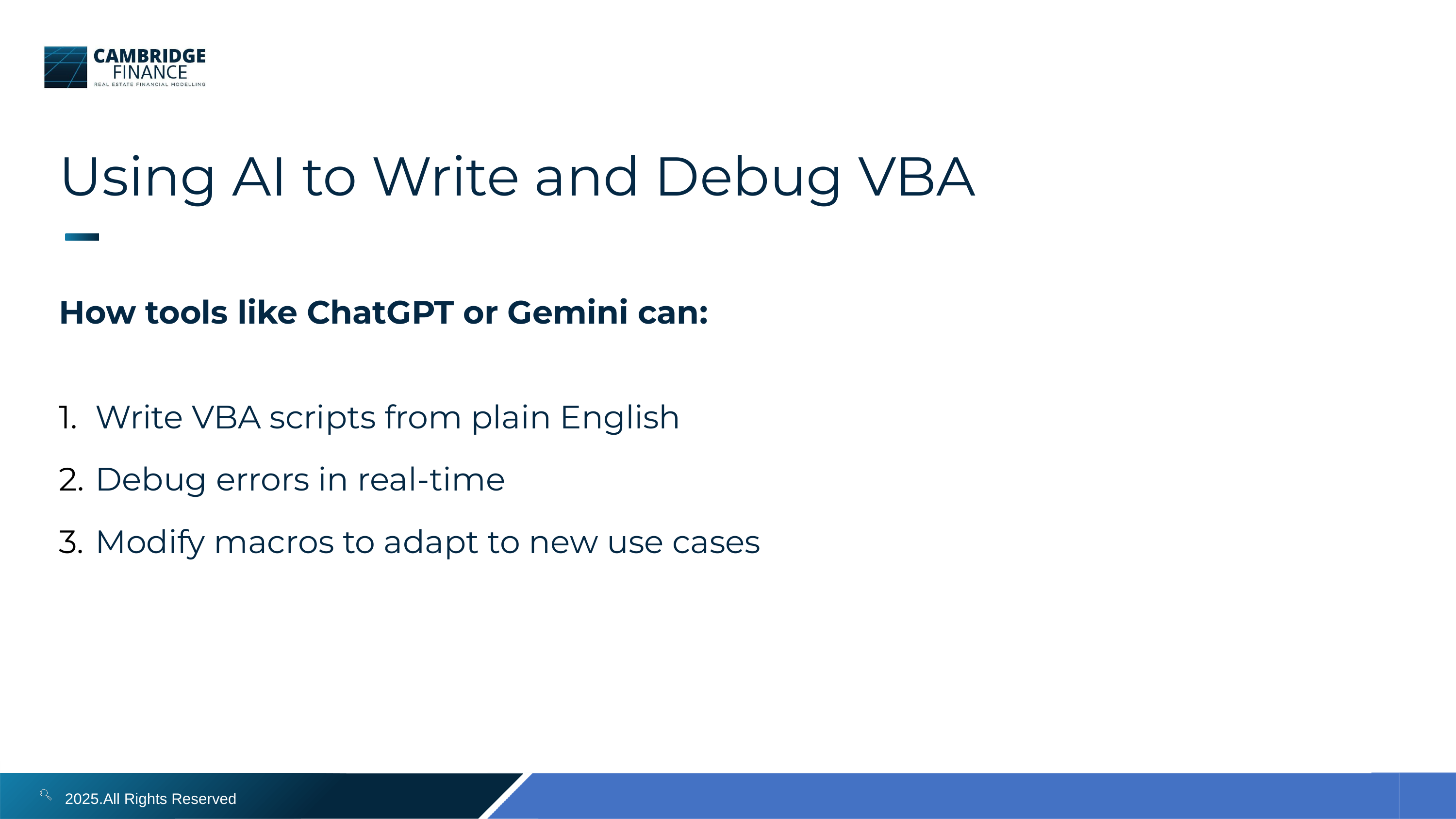

Using AI to Write and Debug VBA
How tools like ChatGPT or Gemini can:

Write VBA scripts from plain English
Debug errors in real-time
Modify macros to adapt to new use cases

2025.All Rights Reserved